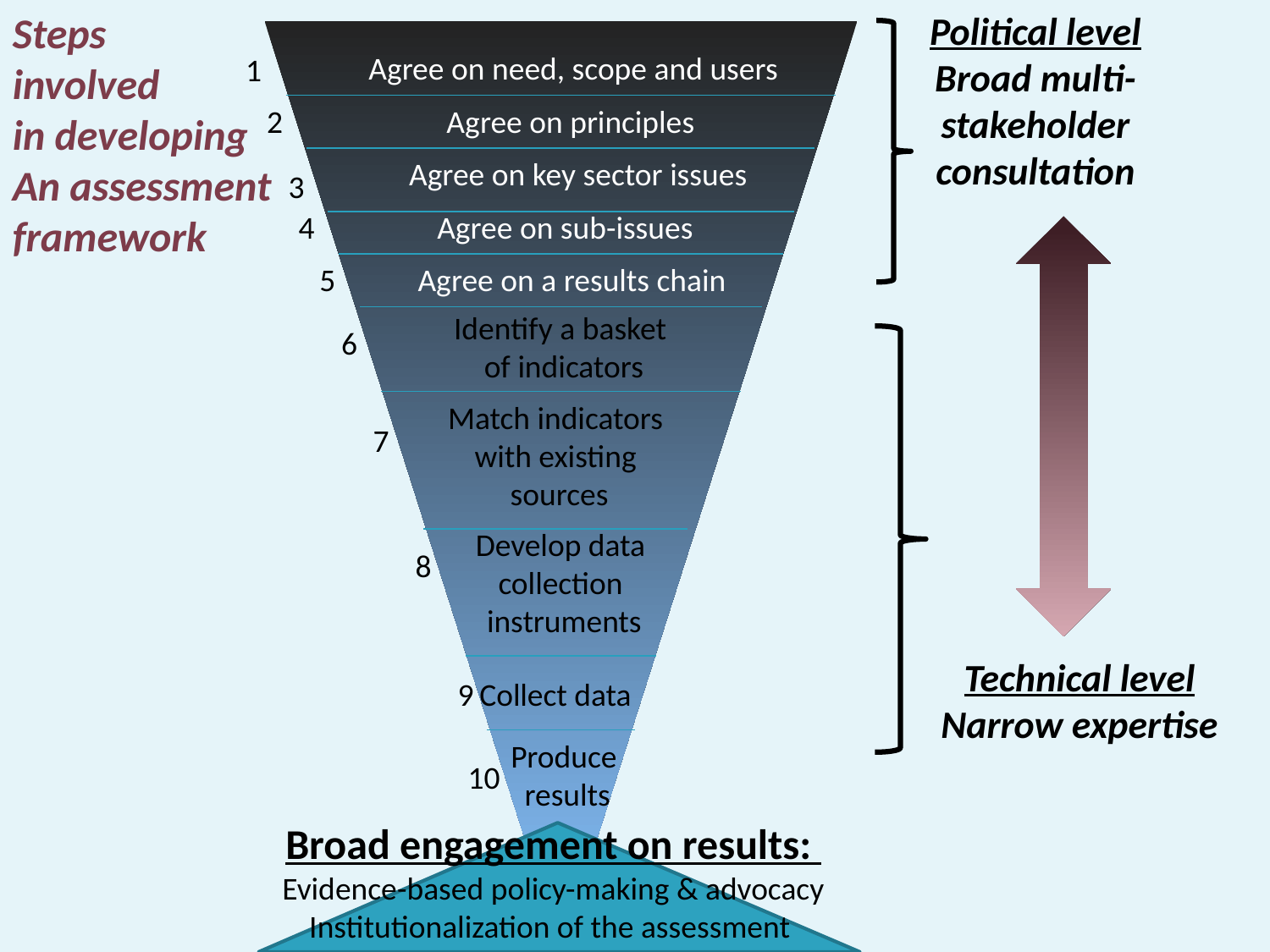

Steps
involved
in developing
An assessment
framework
Political level
Broad multi-stakeholder consultation

Agree on need, scope and users
1
2
Agree on principles
Agree on key sector issues
3
4
Agree on sub-issues

5
Agree on a results chain
Identify a basket
of indicators
6

Match indicators
with existing
sources
7
Develop data
collection
instruments
8
Technical level
Narrow expertise
9
Collect data
Produce
results
10
Broad engagement on results:
Evidence-based policy-making & advocacy
Institutionalization of the assessment